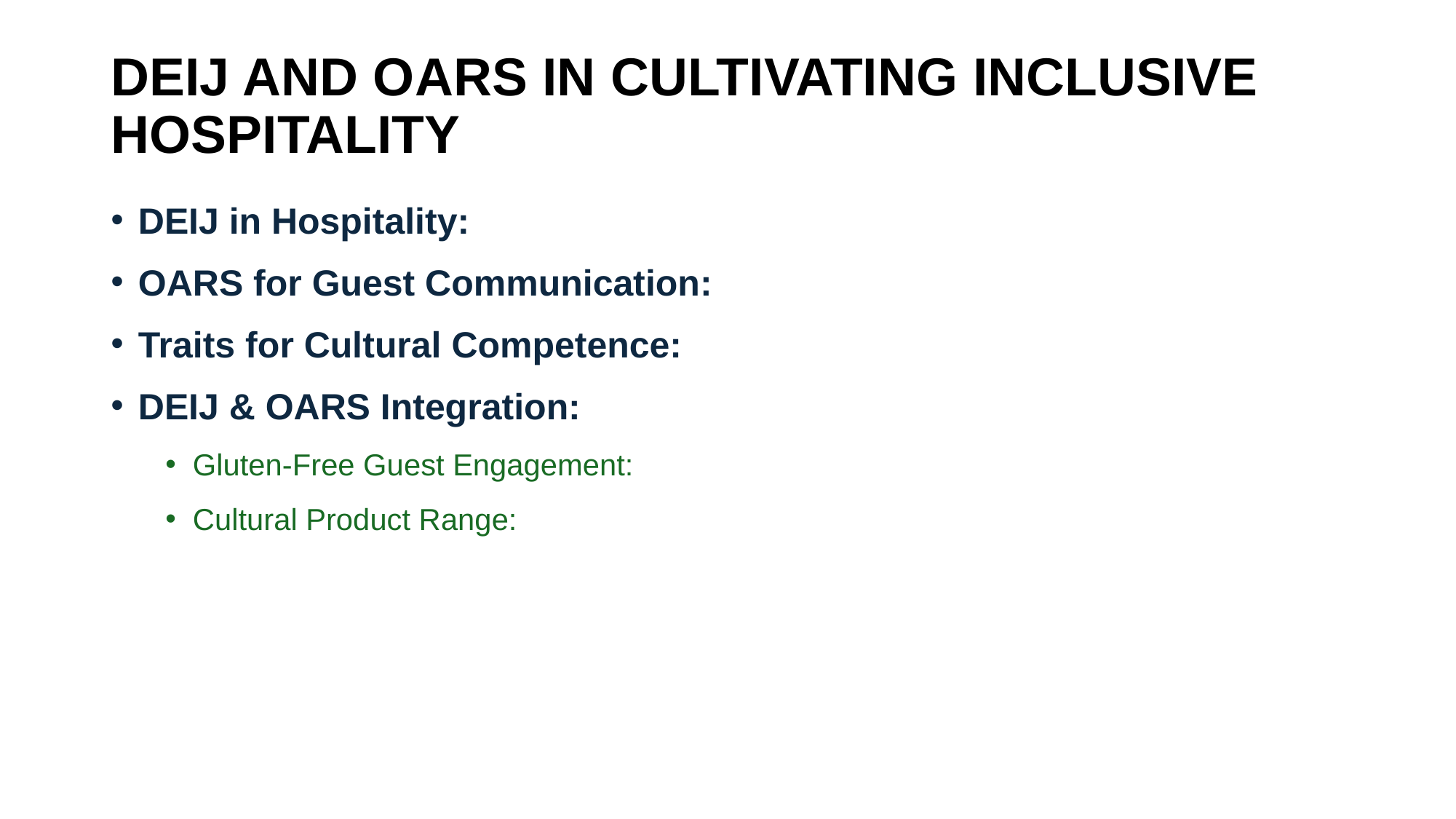

# DEIJ AND OARS IN CULTIVATING INCLUSIVE HOSPITALITY
DEIJ in Hospitality:
OARS for Guest Communication:
Traits for Cultural Competence:
DEIJ & OARS Integration:
Gluten-Free Guest Engagement:
Cultural Product Range: